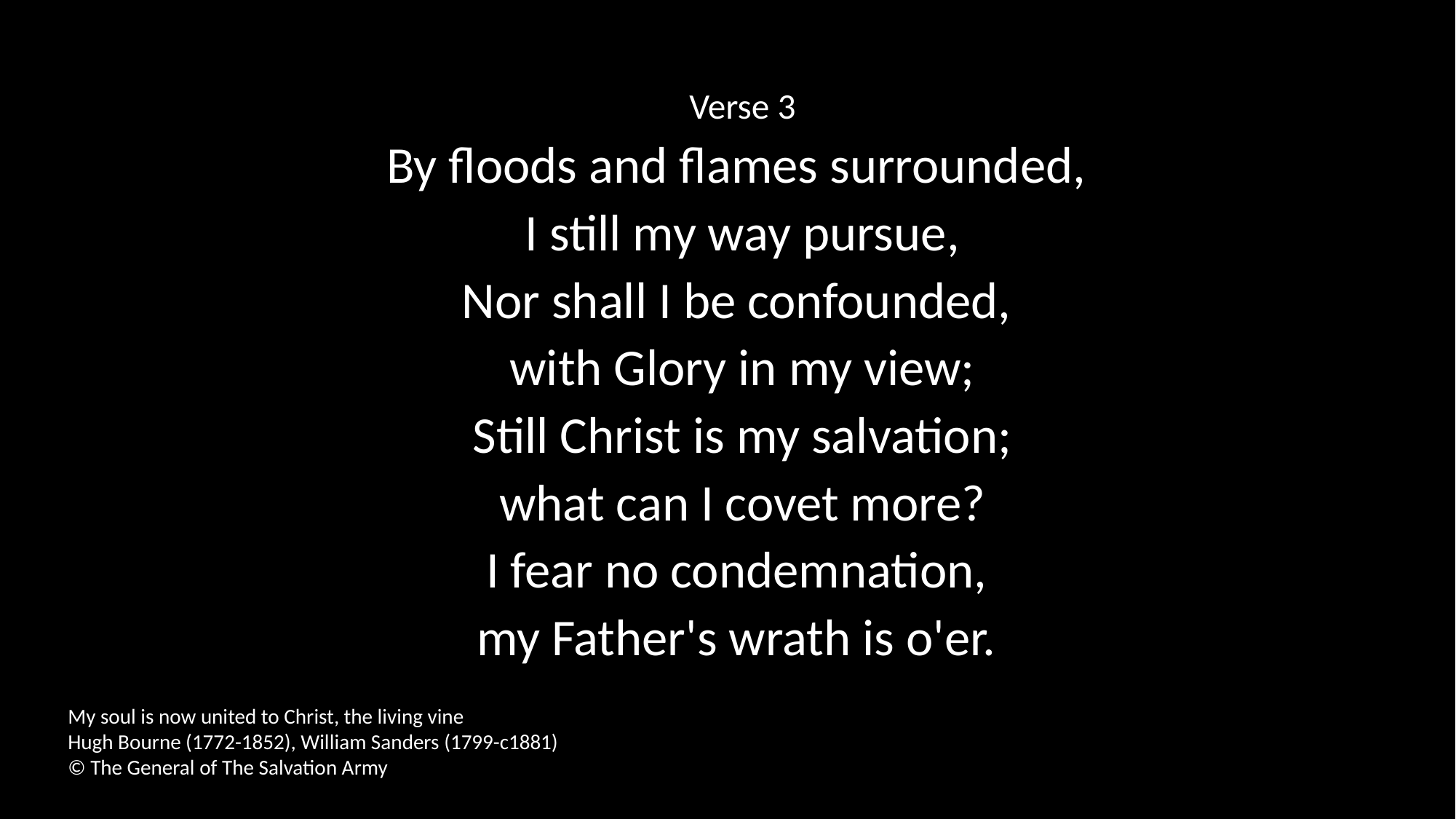

Verse 3
By floods and flames surrounded,
I still my way pursue,
Nor shall I be confounded,
with Glory in my view;
Still Christ is my salvation;
what can I covet more?
I fear no condemnation,
my Father's wrath is o'er.
My soul is now united to Christ, the living vine
Hugh Bourne (1772-1852), William Sanders (1799-c1881)
© The General of The Salvation Army